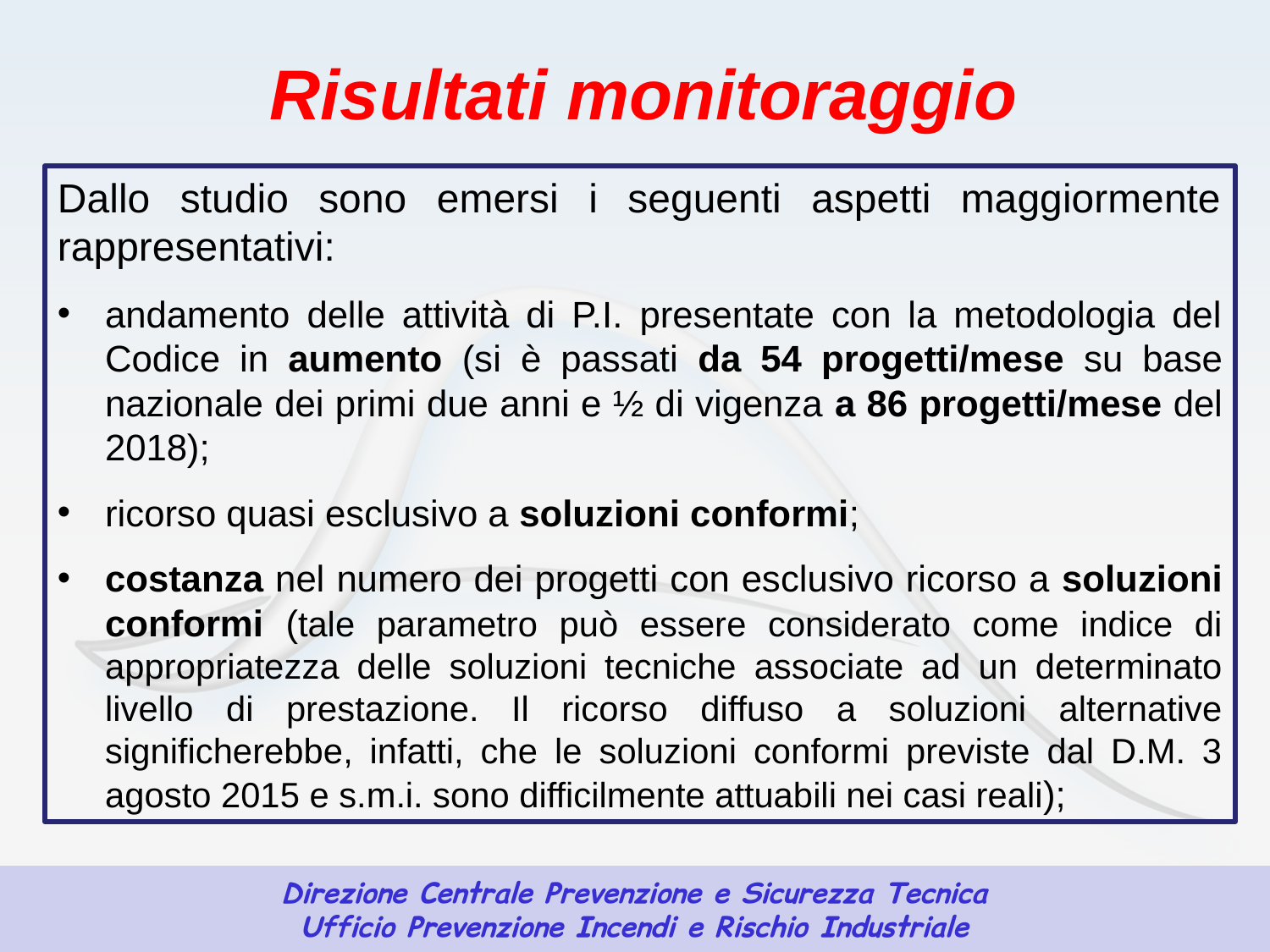

Risultati monitoraggio
Dallo studio sono emersi i seguenti aspetti maggiormente rappresentativi:
andamento delle attività di P.I. presentate con la metodologia del Codice in aumento (si è passati da 54 progetti/mese su base nazionale dei primi due anni e ½ di vigenza a 86 progetti/mese del 2018);
ricorso quasi esclusivo a soluzioni conformi;
costanza nel numero dei progetti con esclusivo ricorso a soluzioni conformi (tale parametro può essere considerato come indice di appropriatezza delle soluzioni tecniche associate ad un determinato livello di prestazione. Il ricorso diffuso a soluzioni alternative significherebbe, infatti, che le soluzioni conformi previste dal D.M. 3 agosto 2015 e s.m.i. sono difficilmente attuabili nei casi reali);